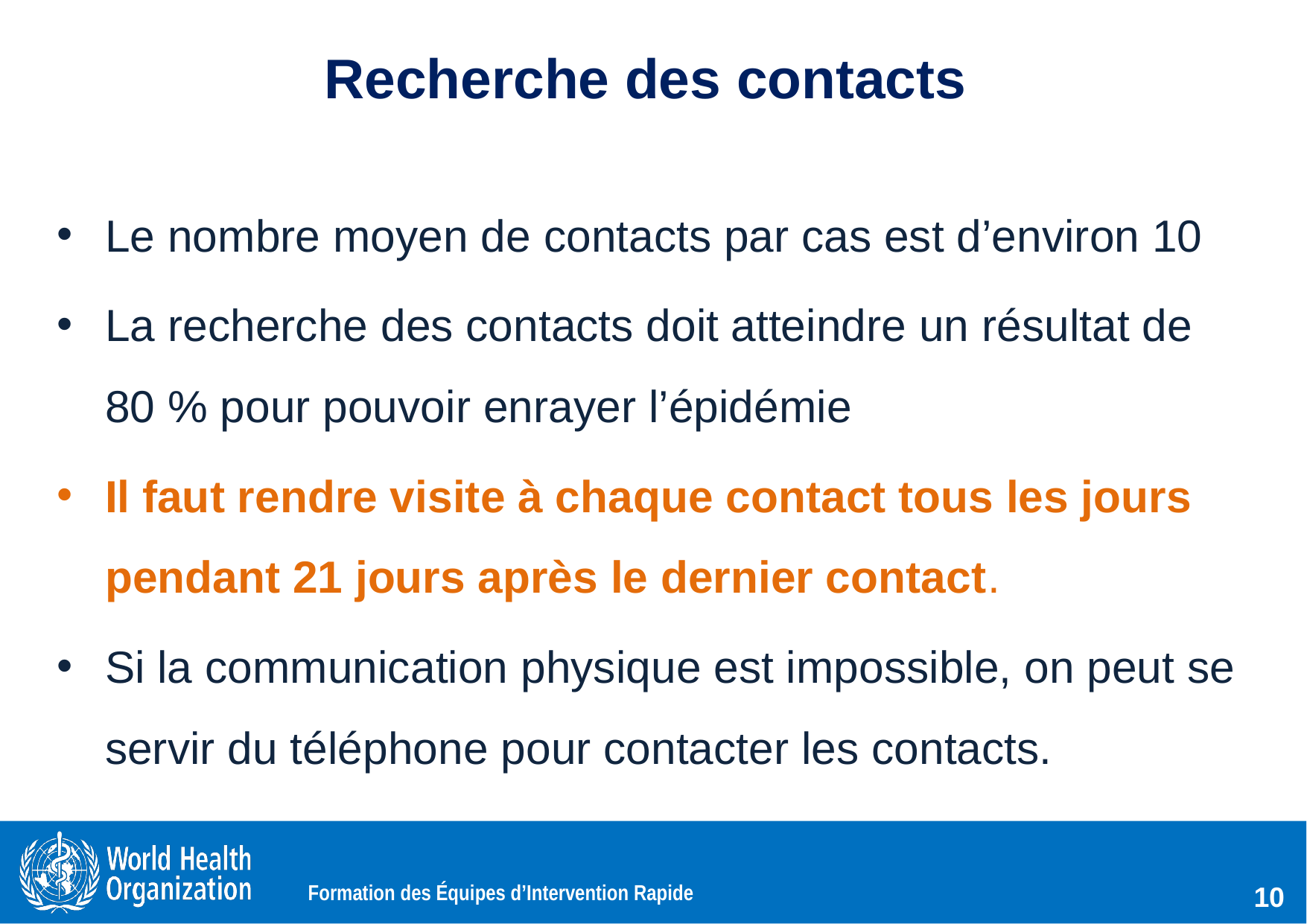

# Recherche des contacts
Le nombre moyen de contacts par cas est d’environ 10
La recherche des contacts doit atteindre un résultat de 80 % pour pouvoir enrayer l’épidémie
Il faut rendre visite à chaque contact tous les jours pendant 21 jours après le dernier contact.
Si la communication physique est impossible, on peut se servir du téléphone pour contacter les contacts.